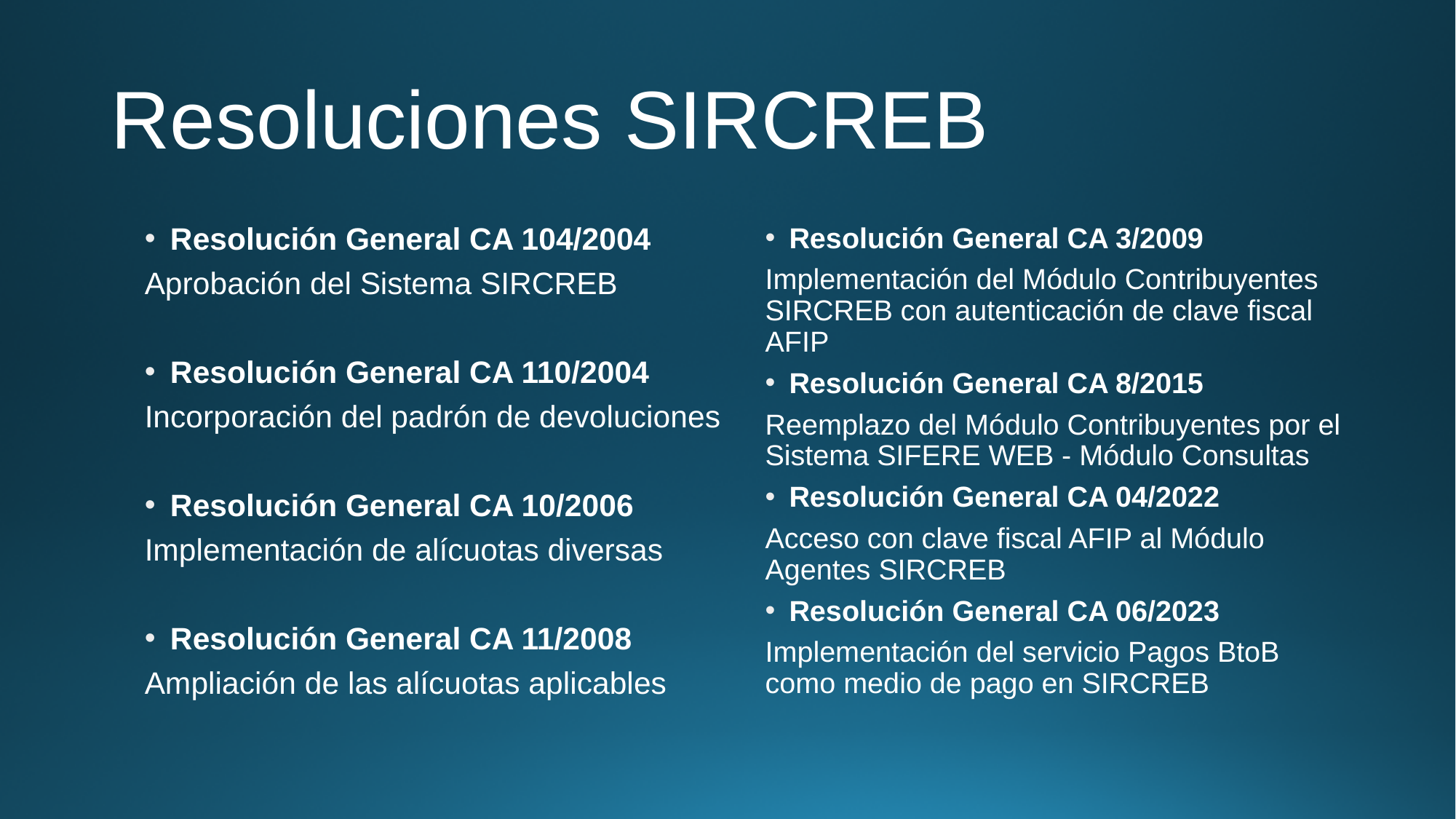

# Resoluciones SIRCREB
Resolución General CA 104/2004
Aprobación del Sistema SIRCREB

Resolución General CA 110/2004
Incorporación del padrón de devoluciones

Resolución General CA 10/2006
Implementación de alícuotas diversas

Resolución General CA 11/2008
Ampliación de las alícuotas aplicables
Resolución General CA 3/2009
Implementación del Módulo Contribuyentes SIRCREB con autenticación de clave fiscal AFIP
Resolución General CA 8/2015
Reemplazo del Módulo Contribuyentes por el Sistema SIFERE WEB - Módulo Consultas
Resolución General CA 04/2022
Acceso con clave fiscal AFIP al Módulo Agentes SIRCREB
Resolución General CA 06/2023
Implementación del servicio Pagos BtoB como medio de pago en SIRCREB